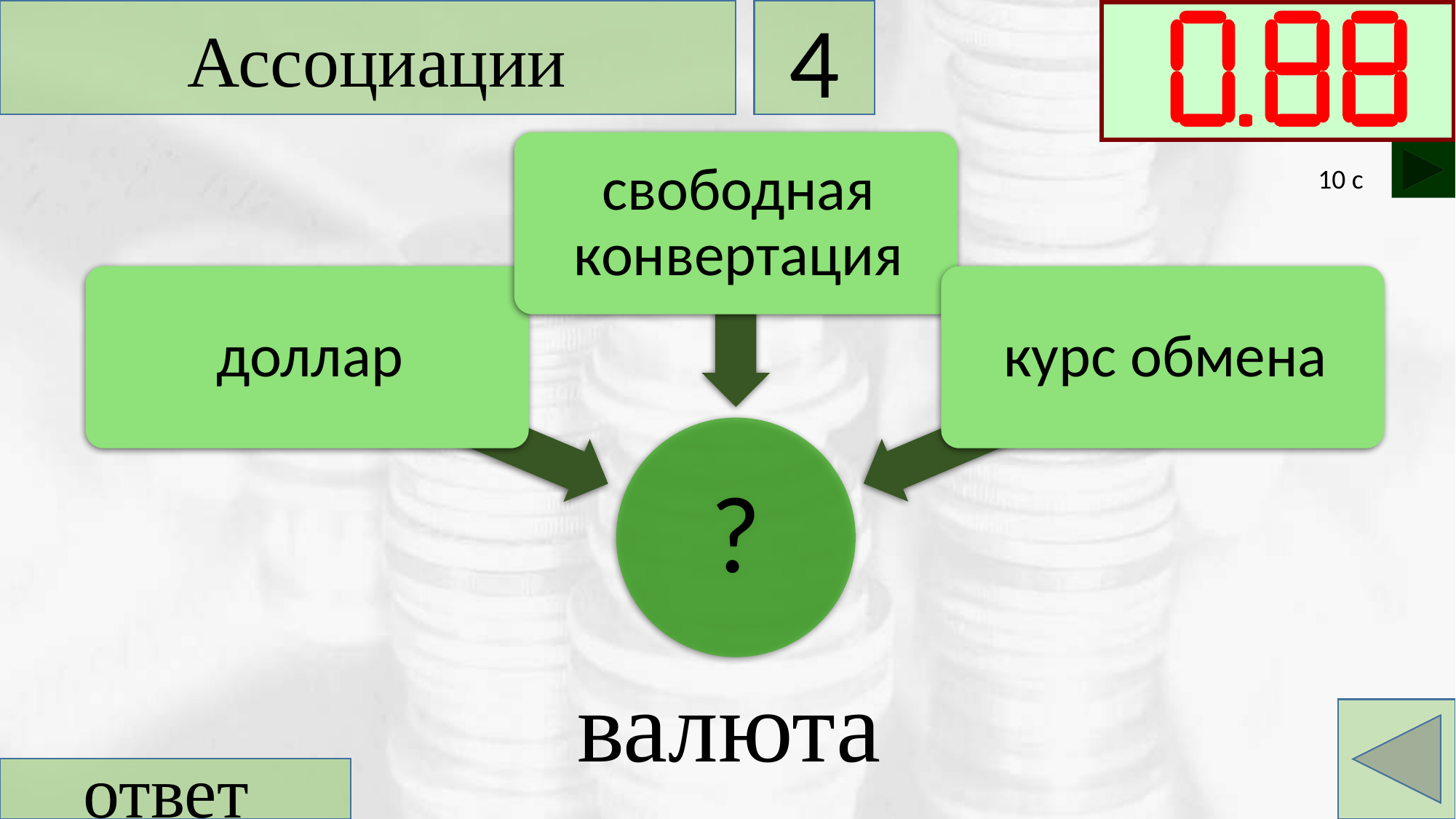

Ассоциации
4

?
доллар
свободная конвертация
курс обмена

10 с
валюта

ответ